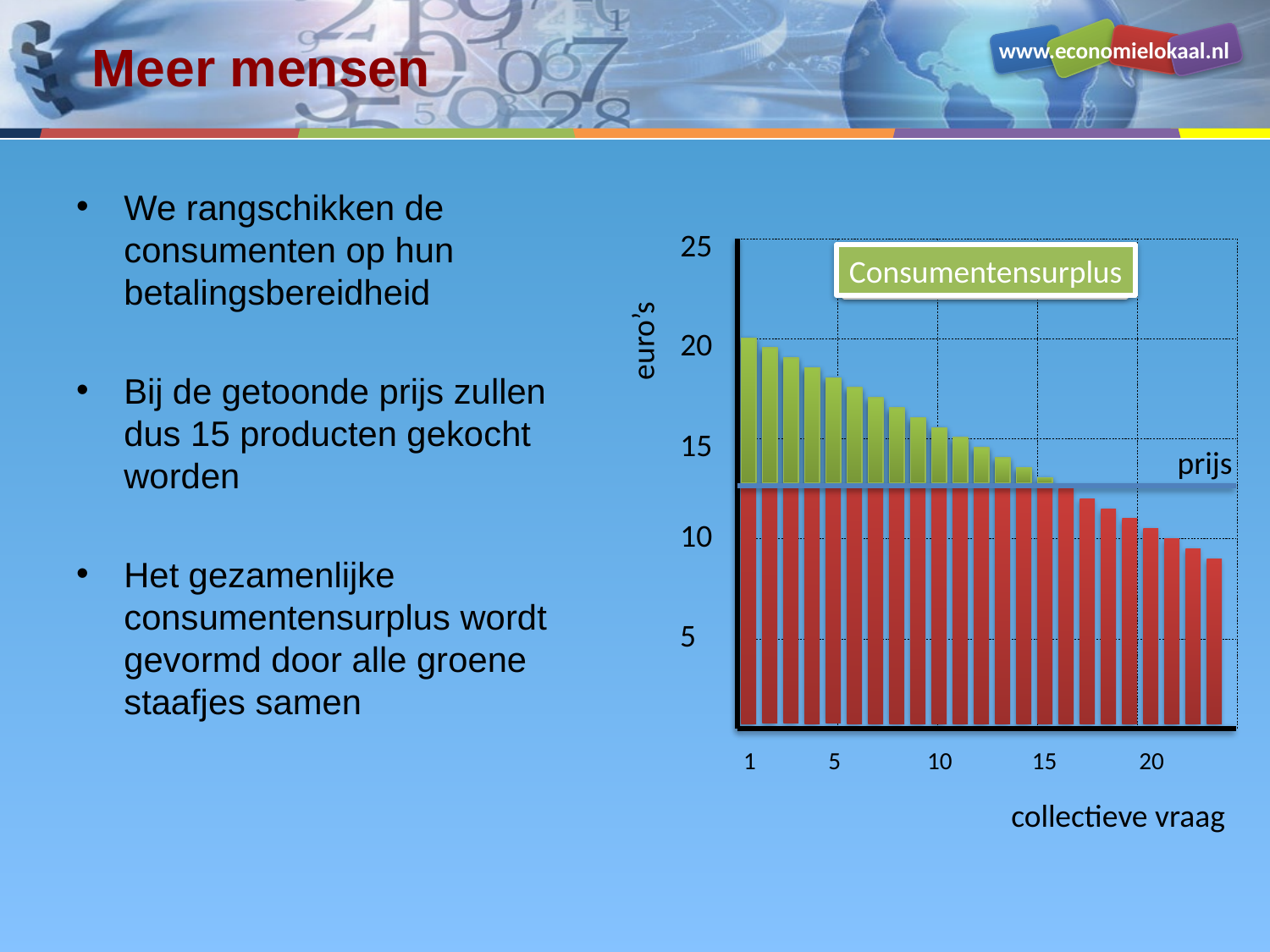

# Meer mensen
We rangschikken de consumenten op hun betalingsbereidheid

Bij de getoonde prijs zullen dus 15 producten gekocht worden

Het gezamenlijke consumentensurplus wordt gevormd door alle groene staafjes samen
25
Consumentensurplus
Betalingsbereidheid
euro’s
20

15

prijs

10

5
1
5
10
15
20
collectieve vraag